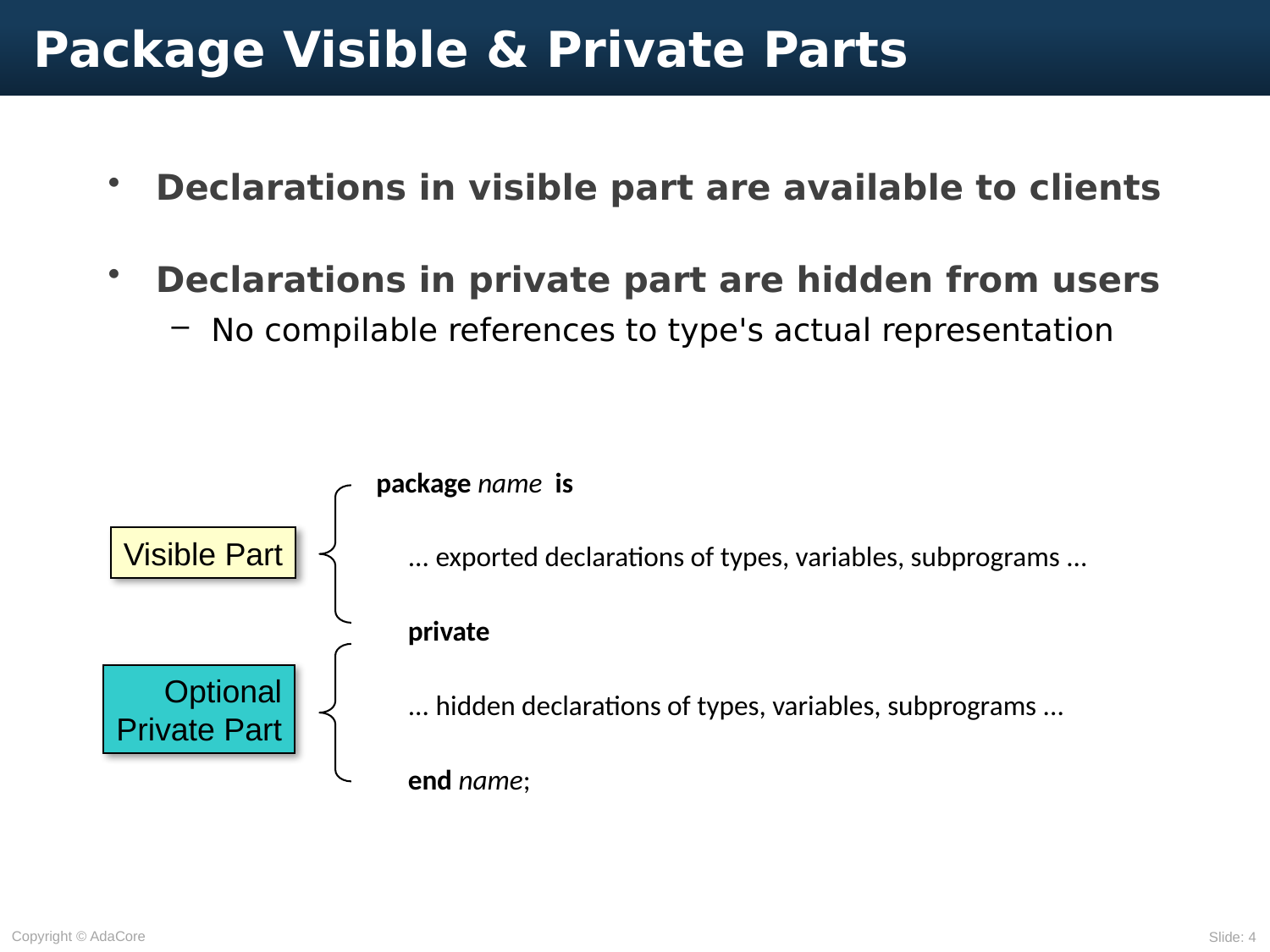

# Package Visible & Private Parts
Declarations in visible part are available to clients
Declarations in private part are hidden from users
No compilable references to type's actual representation
package name  is

... exported declarations of types, variables, subprograms ...

private

... hidden declarations of types, variables, subprograms ...

end name;

Visible Part

Optional
Private Part